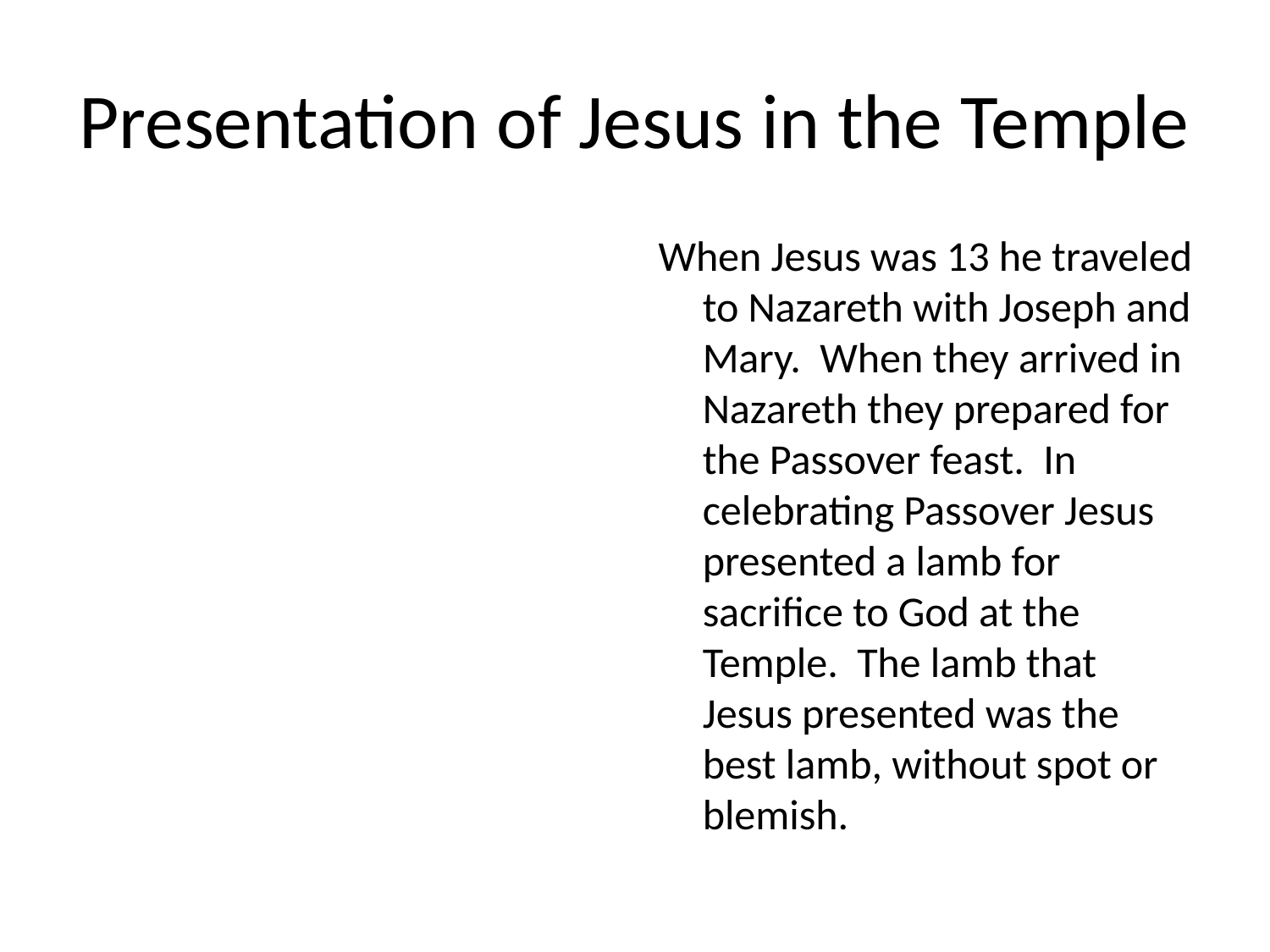

# Presentation of Jesus in the Temple

When Jesus was 13 he traveled to Nazareth with Joseph and Mary.  When they arrived in Nazareth they prepared for the Passover feast.  In celebrating Passover Jesus presented a lamb for sacrifice to God at the Temple.  The lamb that Jesus presented was the best lamb, without spot or blemish.